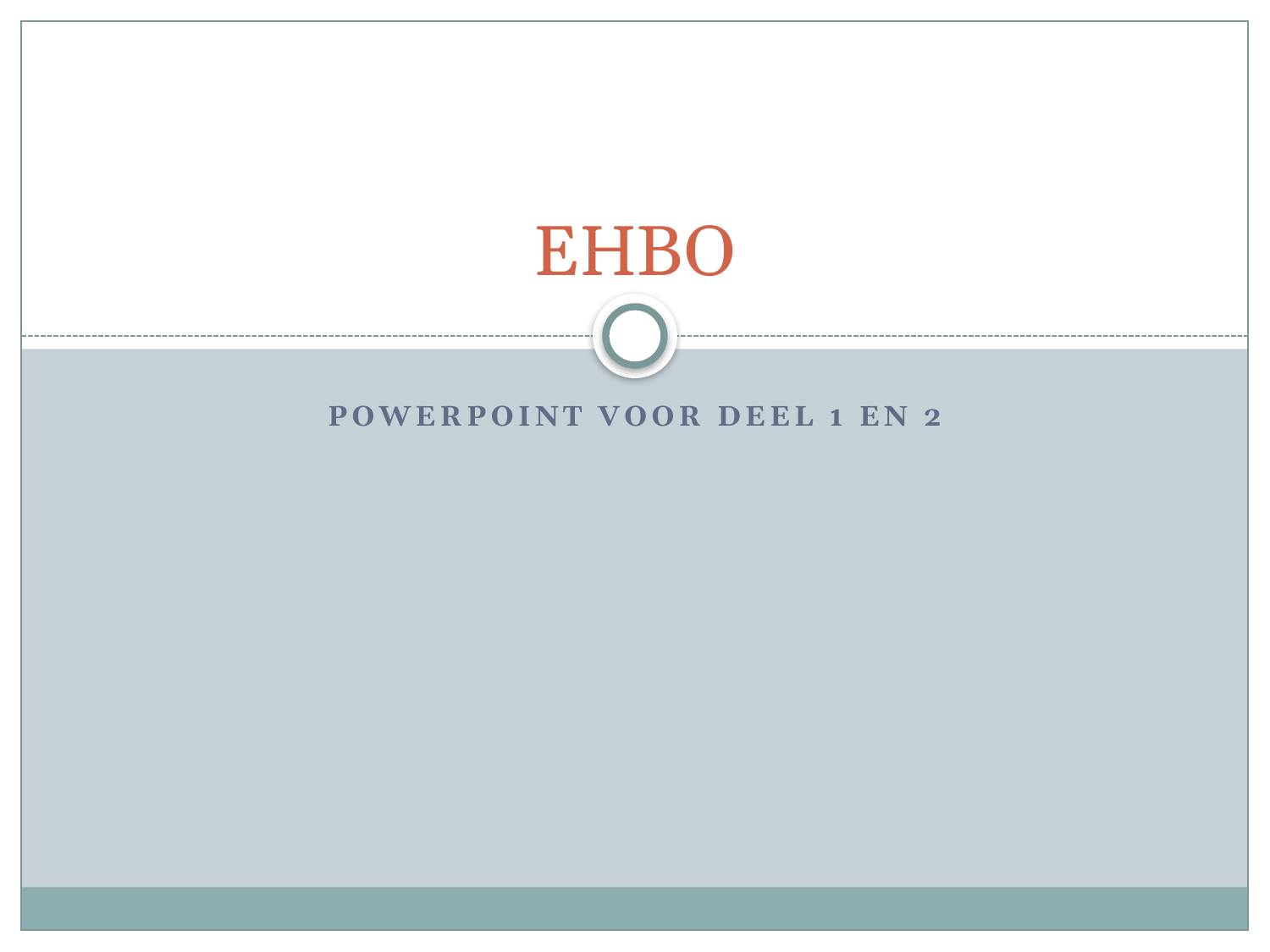

# EHBO
Powerpoint voor deel 1 en 2